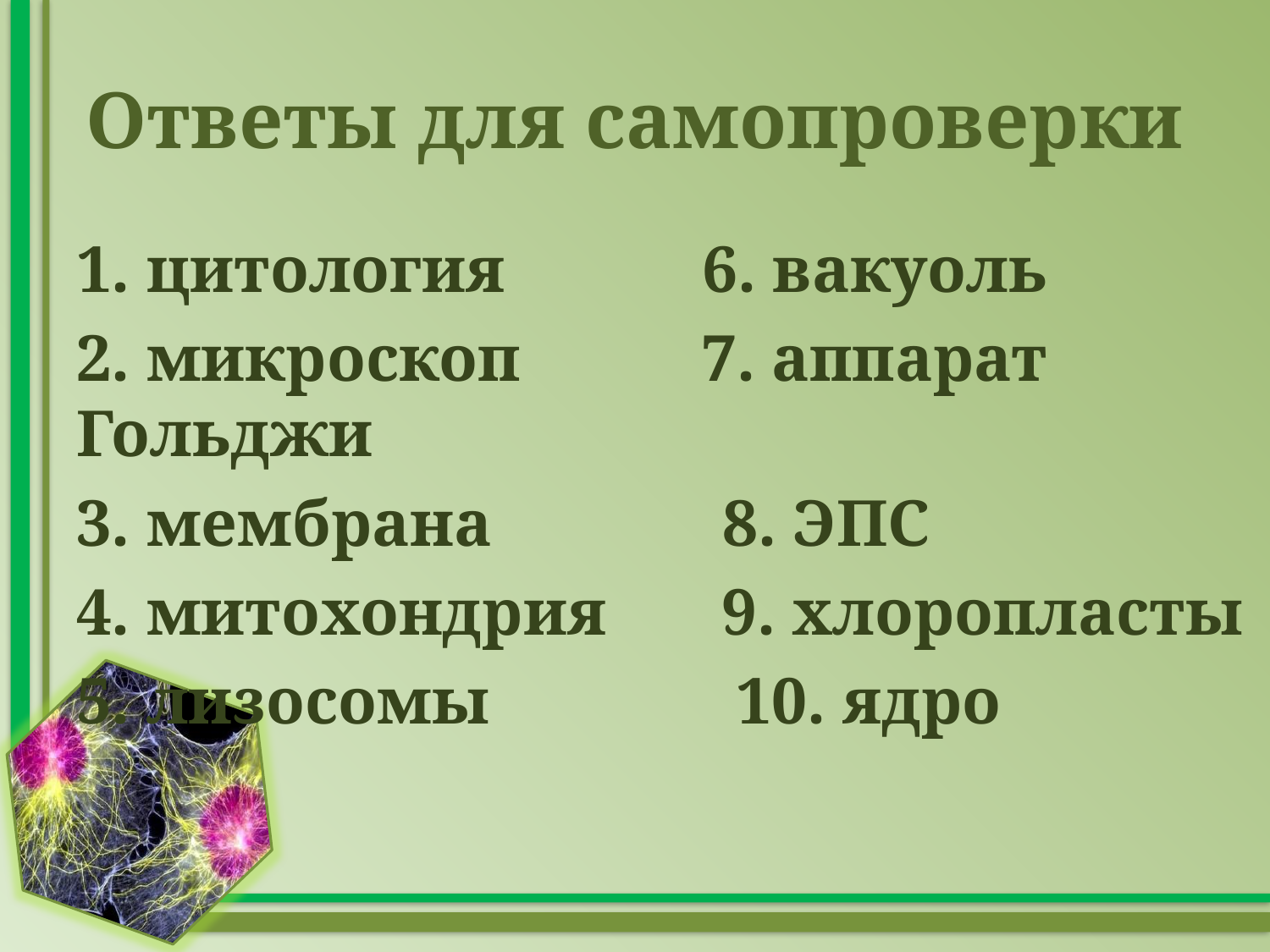

# Ответы для самопроверки
1. цитология            6. вакуоль
2. микроскоп           7. аппарат Гольджи
3. мембрана              8. ЭПС
4. митохондрия       9. хлоропласты
5. лизосомы               10. ядро